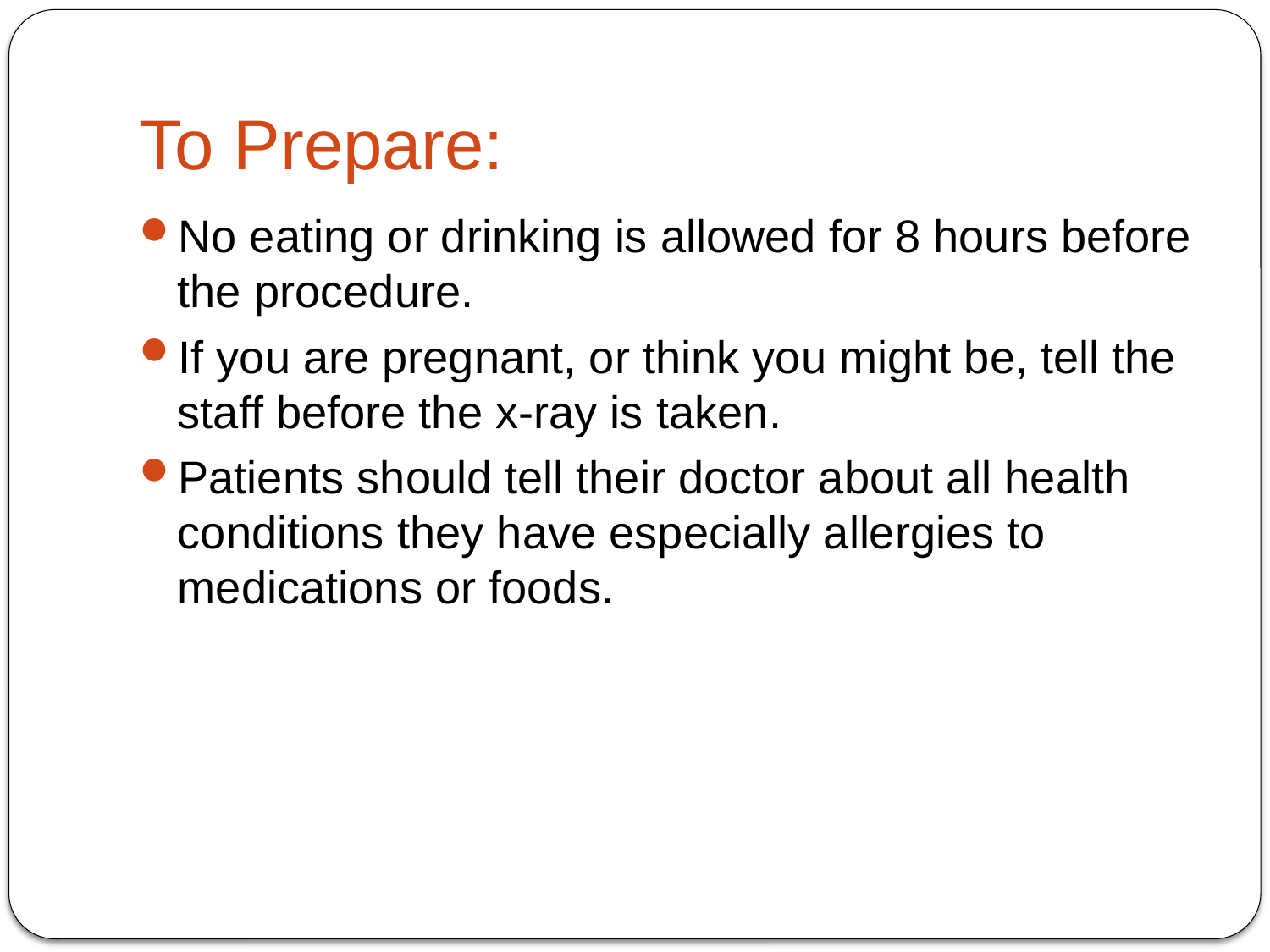

# To Prepare:
No eating or drinking is allowed for 8 hours before the procedure.
If you are pregnant, or think you might be, tell the staff before the x-ray is taken.
Patients should tell their doctor about all health conditions they have especially allergies to medications or foods.